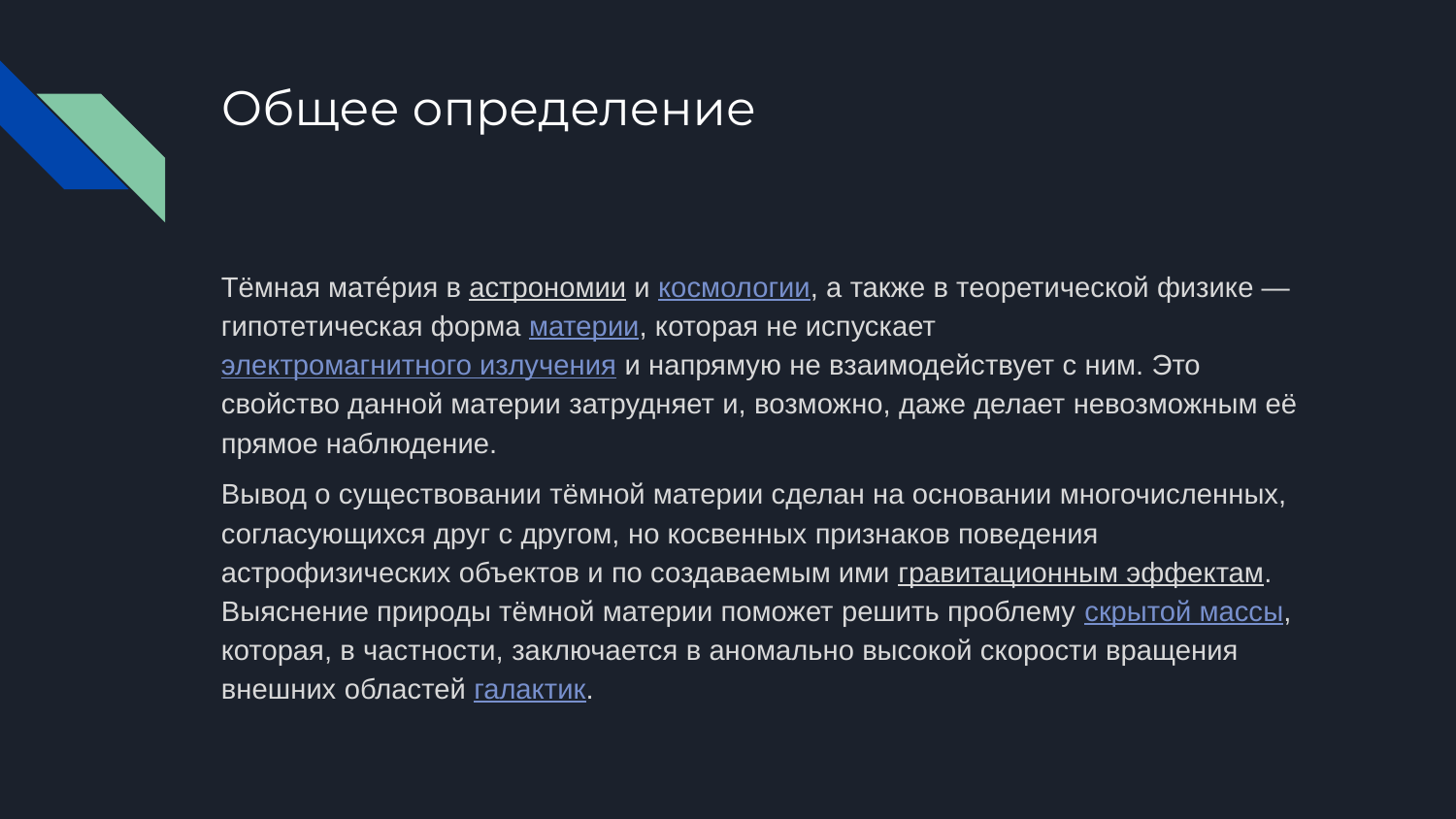

# Общее определение
Тёмная мате́рия в астрономии и космологии, а также в теоретической физике — гипотетическая форма материи, которая не испускает электромагнитного излучения и напрямую не взаимодействует с ним. Это свойство данной материи затрудняет и, возможно, даже делает невозможным её прямое наблюдение.
Вывод о существовании тёмной материи сделан на основании многочисленных, согласующихся друг с другом, но косвенных признаков поведения астрофизических объектов и по создаваемым ими гравитационным эффектам. Выяснение природы тёмной материи поможет решить проблему скрытой массы, которая, в частности, заключается в аномально высокой скорости вращения внешних областей галактик.